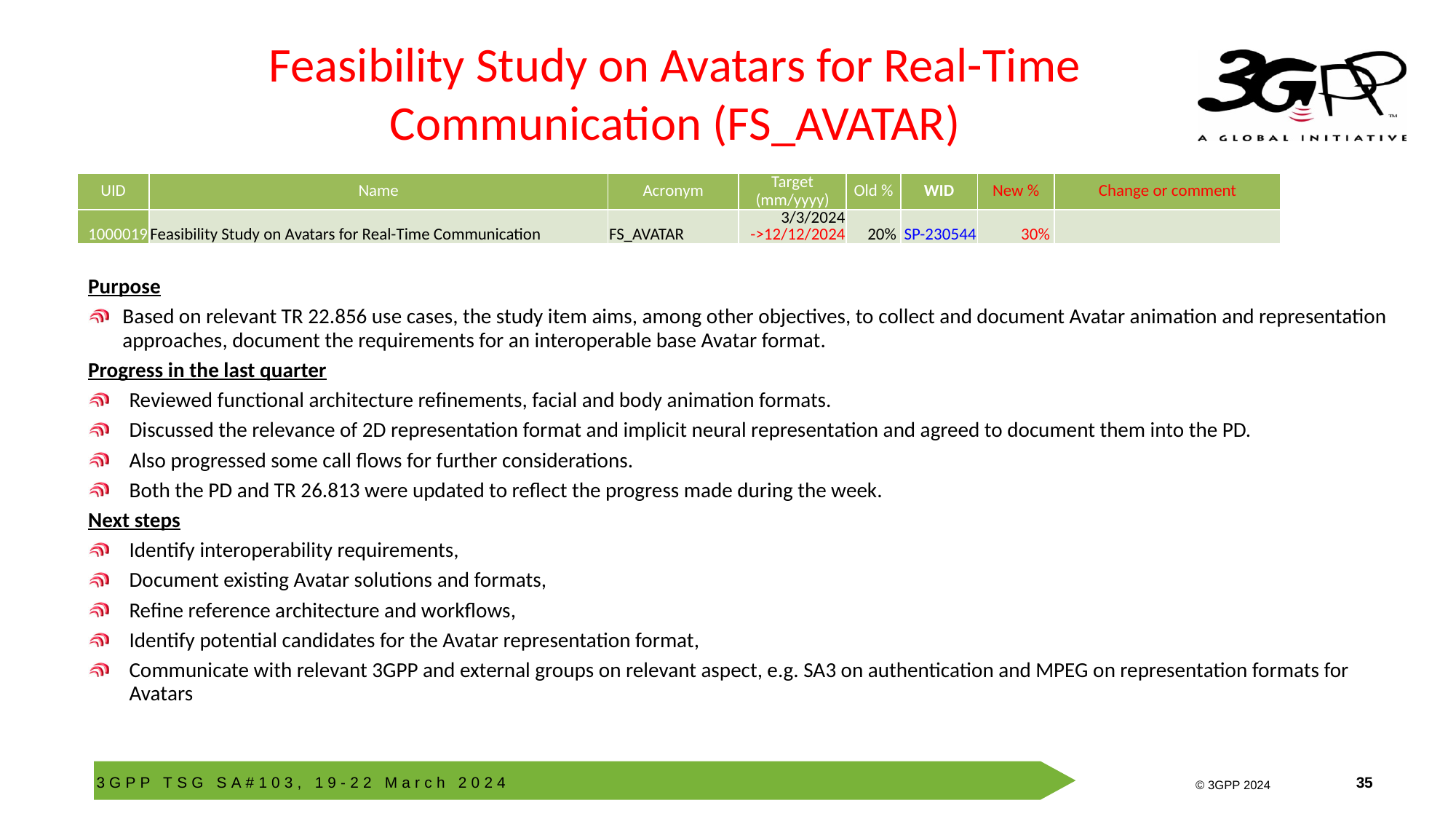

# Feasibility Study on Avatars for Real-Time Communication (FS_AVATAR)
| UID | Name | Acronym | Target (mm/yyyy) | Old % | WID | New % | Change or comment |
| --- | --- | --- | --- | --- | --- | --- | --- |
| 1000019 | Feasibility Study on Avatars for Real-Time Communication | FS\_AVATAR | 3/3/2024 ->12/12/2024 | 20% | SP-230544 | 30% |  |
Purpose
Based on relevant TR 22.856 use cases, the study item aims, among other objectives, to collect and document Avatar animation and representation approaches, document the requirements for an interoperable base Avatar format.
Progress in the last quarter
Reviewed functional architecture refinements, facial and body animation formats.
Discussed the relevance of 2D representation format and implicit neural representation and agreed to document them into the PD.
Also progressed some call flows for further considerations.
Both the PD and TR 26.813 were updated to reflect the progress made during the week.
Next steps
Identify interoperability requirements,
Document existing Avatar solutions and formats,
Refine reference architecture and workflows,
Identify potential candidates for the Avatar representation format,
Communicate with relevant 3GPP and external groups on relevant aspect, e.g. SA3 on authentication and MPEG on representation formats for Avatars